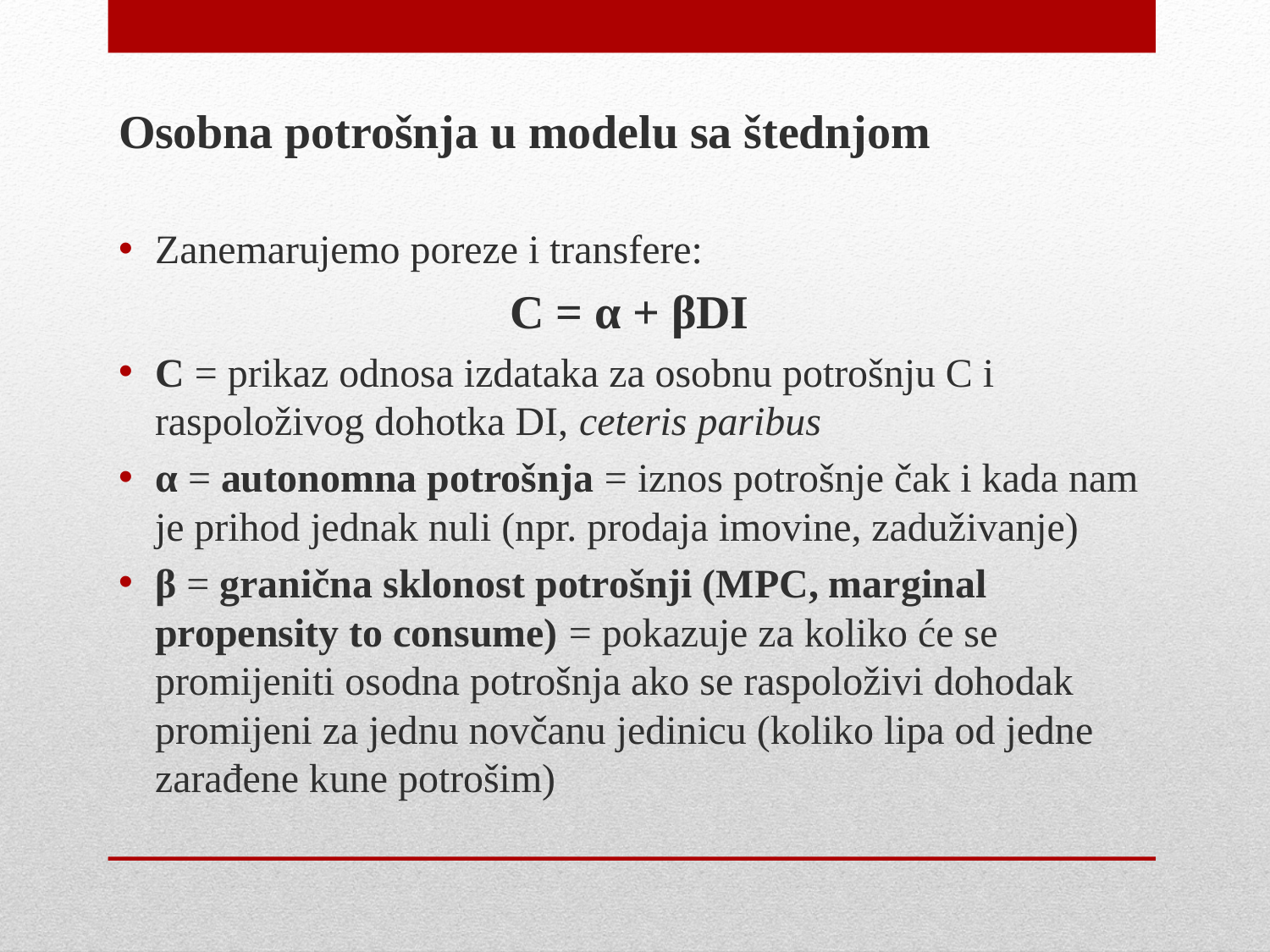

Osobna potrošnja u modelu sa štednjom

Zanemarujemo poreze i transfere:
C = α + βDI
C = prikaz odnosa izdataka za osobnu potrošnju C i raspoloživog dohotka DI, ceteris paribus
α = autonomna potrošnja = iznos potrošnje čak i kada nam je prihod jednak nuli (npr. prodaja imovine, zaduživanje)
β = granična sklonost potrošnji (MPC, marginal propensity to consume) = pokazuje za koliko će se promijeniti osodna potrošnja ako se raspoloživi dohodak promijeni za jednu novčanu jedinicu (koliko lipa od jedne zarađene kune potrošim)